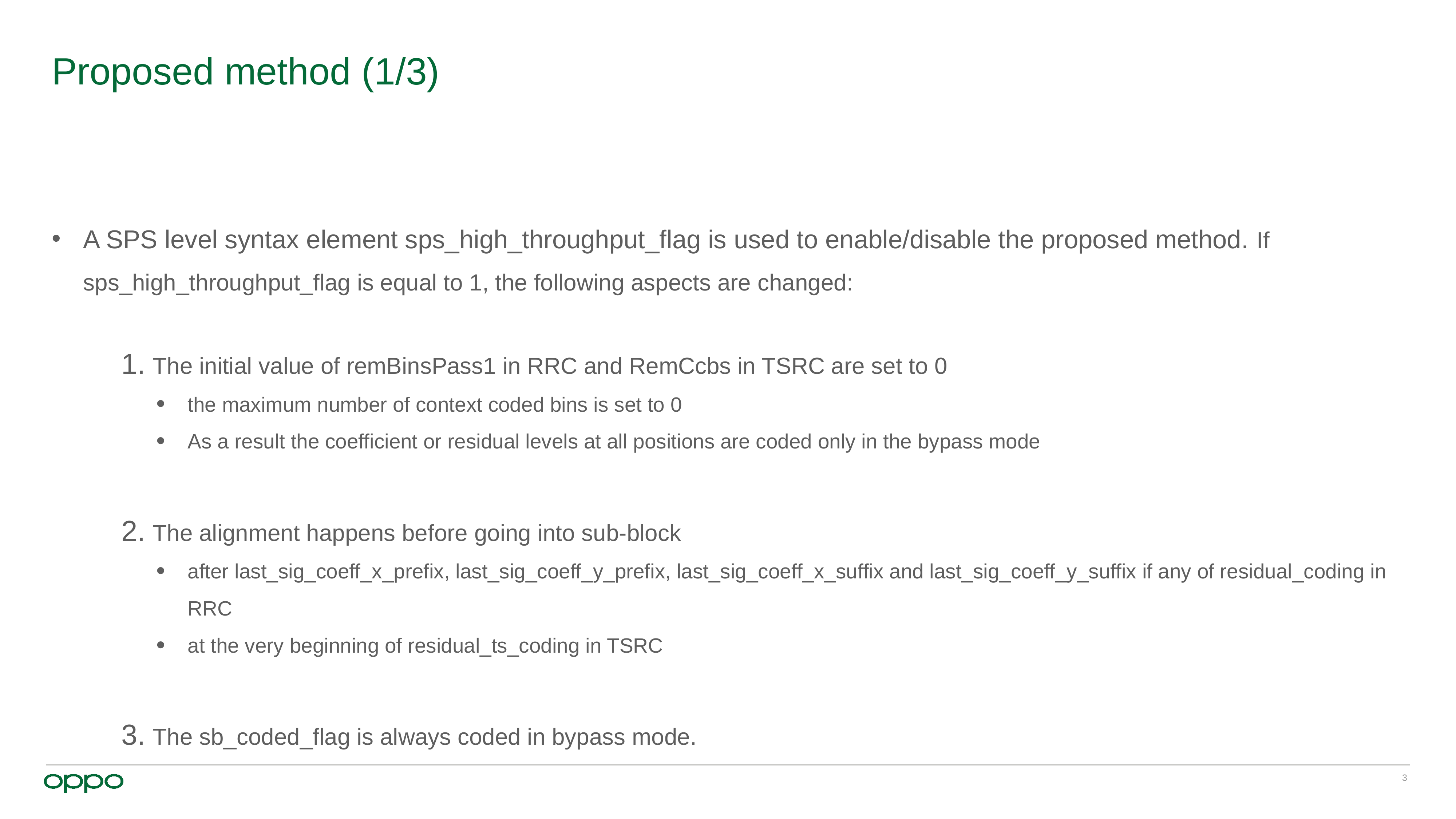

# Proposed method (1/3)
A SPS level syntax element sps_high_throughput_flag is used to enable/disable the proposed method. If sps_high_throughput_flag is equal to 1, the following aspects are changed:

The initial value of remBinsPass1 in RRC and RemCcbs in TSRC are set to 0
the maximum number of context coded bins is set to 0
As a result the coefficient or residual levels at all positions are coded only in the bypass mode

The alignment happens before going into sub-block
after last_sig_coeff_x_prefix, last_sig_coeff_y_prefix, last_sig_coeff_x_suffix and last_sig_coeff_y_suffix if any of residual_coding in RRC
at the very beginning of residual_ts_coding in TSRC

The sb_coded_flag is always coded in bypass mode.